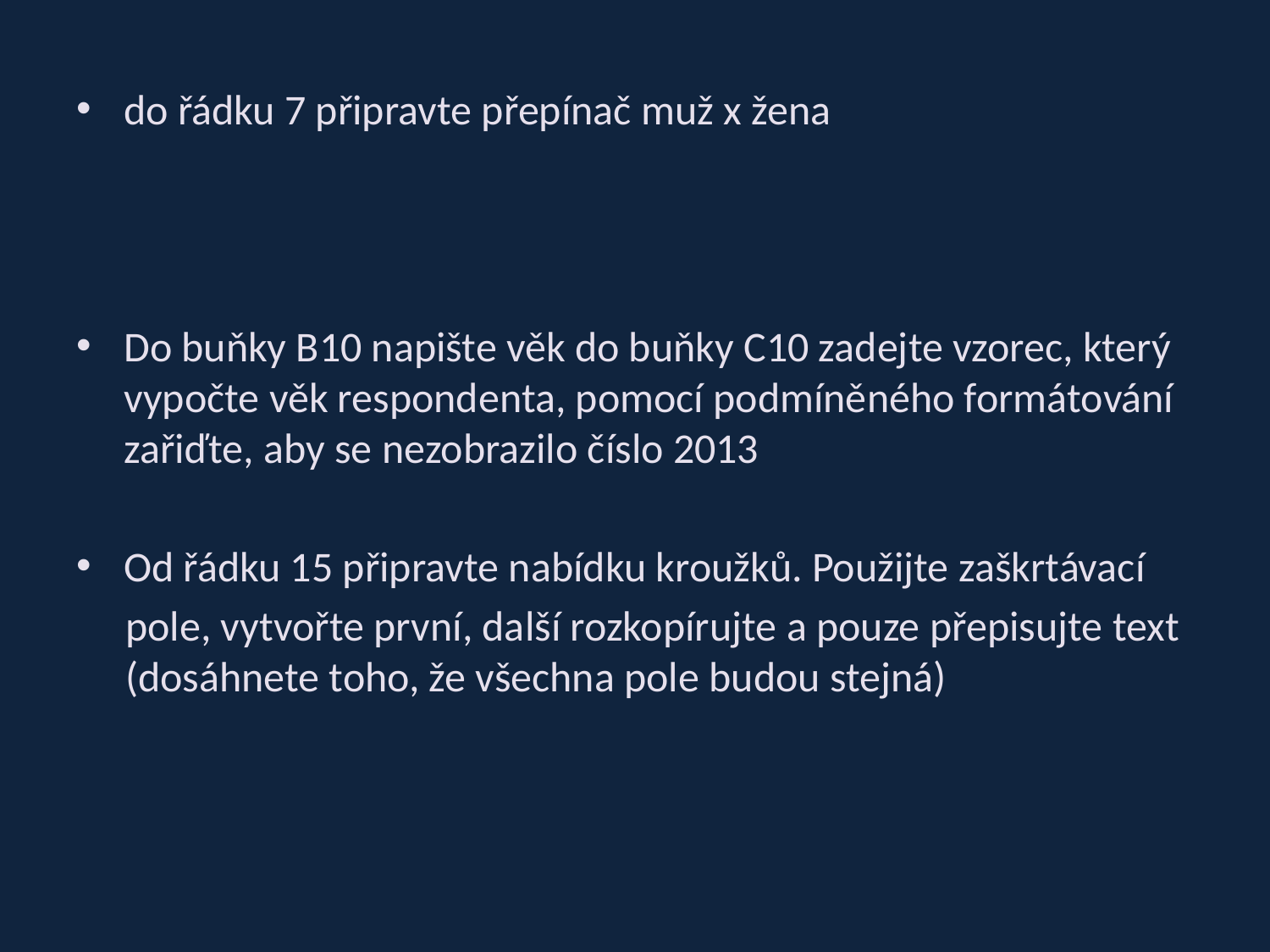

do řádku 7 připravte přepínač muž x žena

Do buňky B10 napište věk do buňky C10 zadejte vzorec, který vypočte věk respondenta, pomocí podmíněného formátování zařiďte, aby se nezobrazilo číslo 2013

Od řádku 15 připravte nabídku kroužků. Použijte zaškrtávací
pole, vytvořte první, další rozkopírujte a pouze přepisujte text (dosáhnete toho, že všechna pole budou stejná)